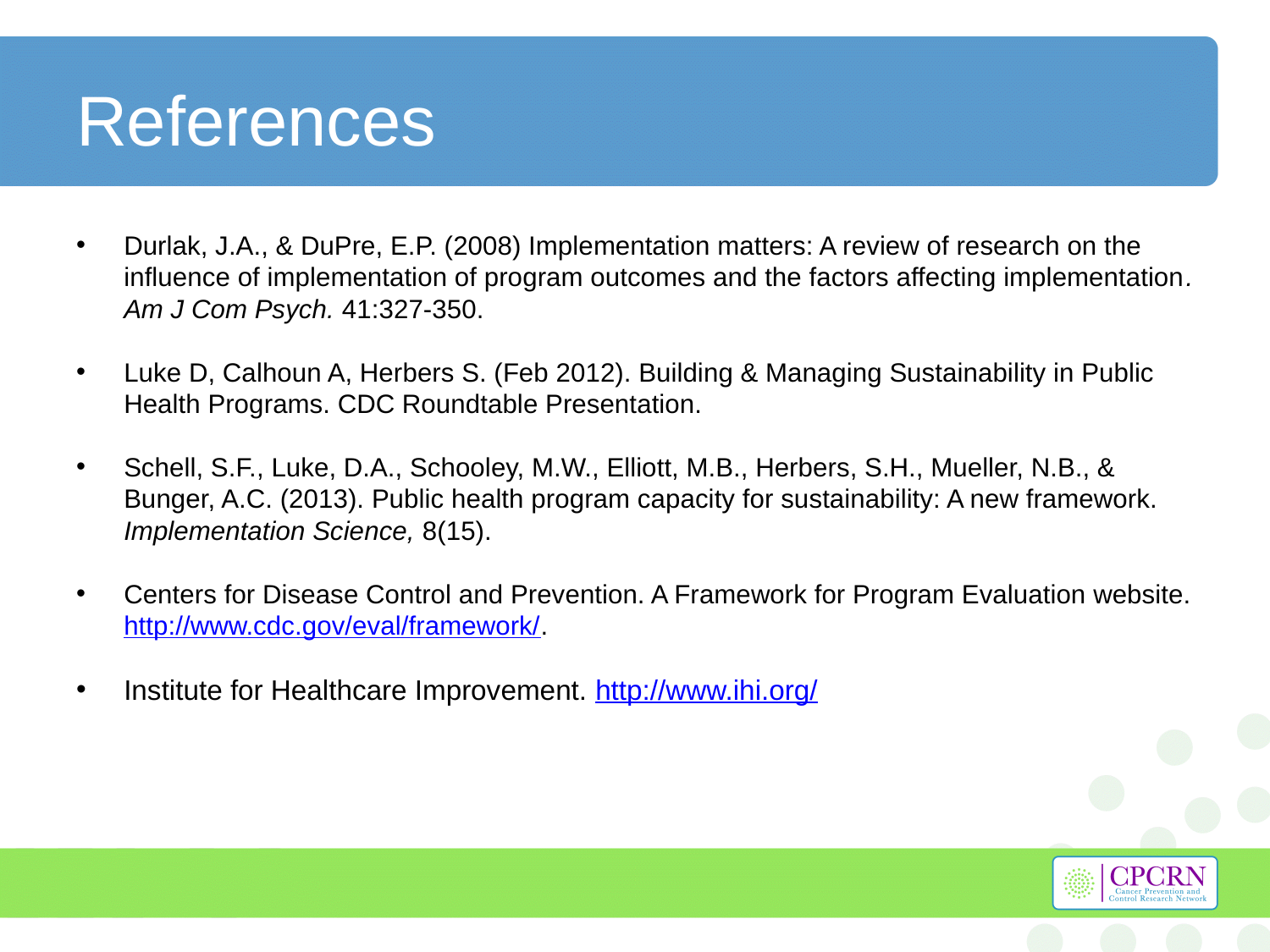

# References
Durlak, J.A., & DuPre, E.P. (2008) Implementation matters: A review of research on the influence of implementation of program outcomes and the factors affecting implementation. Am J Com Psych. 41:327-350.

Luke D, Calhoun A, Herbers S. (Feb 2012). Building & Managing Sustainability in Public Health Programs. CDC Roundtable Presentation.

Schell, S.F., Luke, D.A., Schooley, M.W., Elliott, M.B., Herbers, S.H., Mueller, N.B., & Bunger, A.C. (2013). Public health program capacity for sustainability: A new framework. Implementation Science, 8(15).

Centers for Disease Control and Prevention. A Framework for Program Evaluation website. http://www.cdc.gov/eval/framework/.

Institute for Healthcare Improvement. http://www.ihi.org/